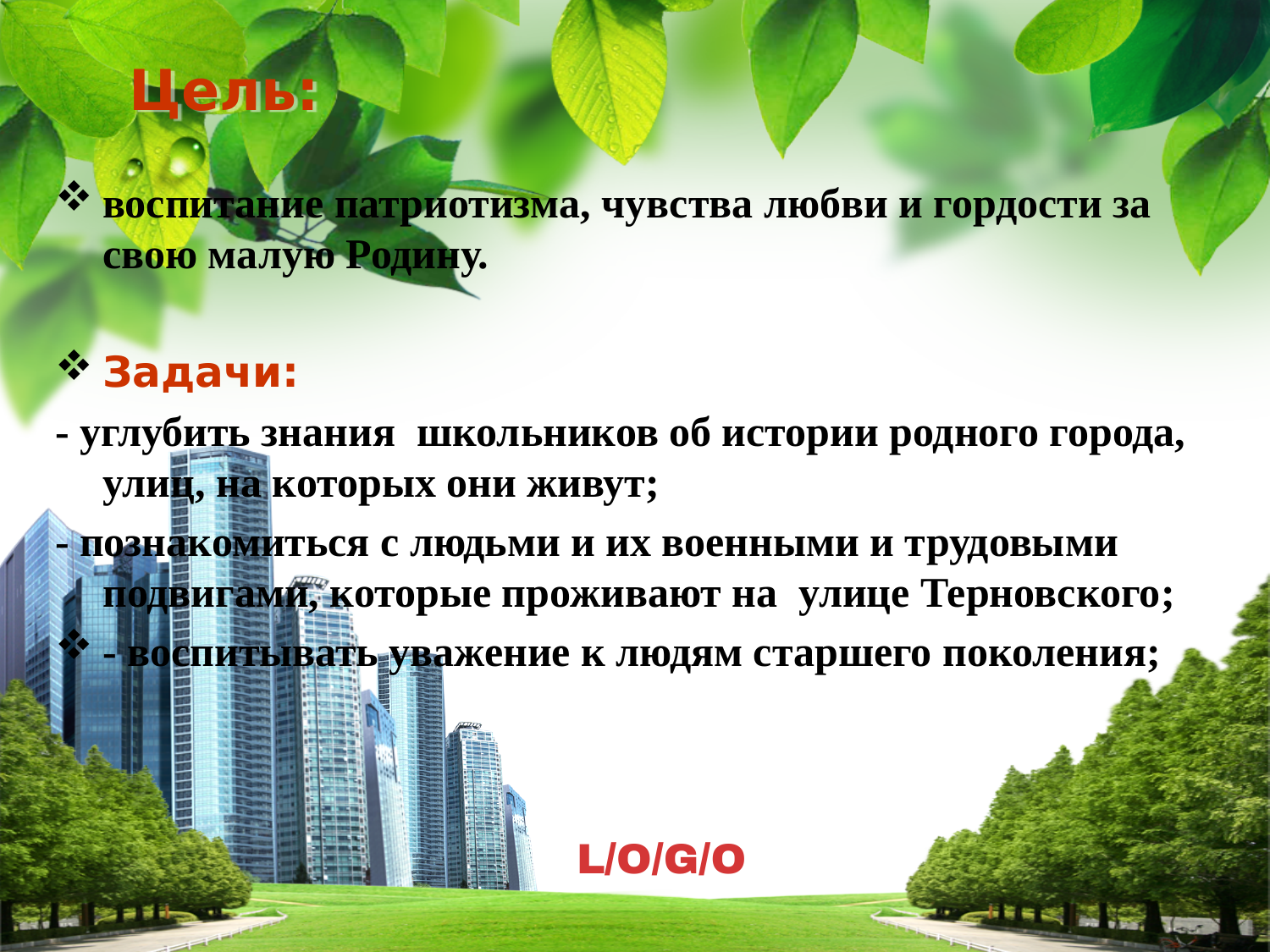

# Цель:
воспитание патриотизма, чувства любви и гордости за свою малую Родину.

Задачи:
- углубить знания  школьников об истории родного города, улиц, на которых они живут;
- познакомиться с людьми и их военными и трудовыми подвигами, которые проживают на  улице Терновского;
- воспитывать уважение к людям старшего поколения;